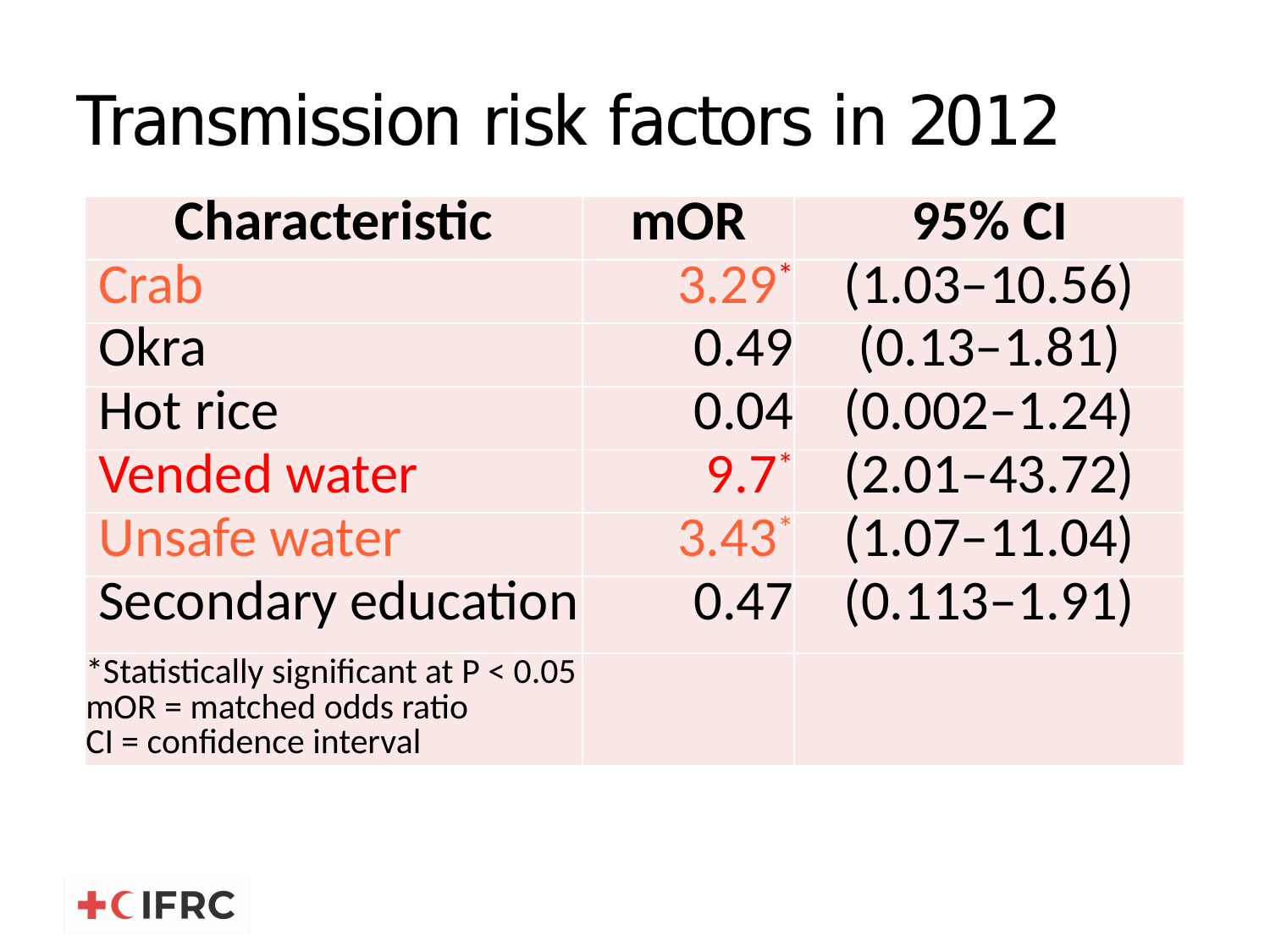

# Transmission risk factors in 2012
| Characteristic | mOR | 95% CI |
| --- | --- | --- |
| Crab | 3.29\* | (1.03–10.56) |
| Okra | 0.49 | (0.13–1.81) |
| Hot rice | 0.04 | (0.002–1.24) |
| Vended water | 9.7\* | (2.01–43.72) |
| Unsafe water | 3.43\* | (1.07–11.04) |
| Secondary education | 0.47 | (0.113–1.91) |
| \*Statistically significant at P < 0.05 mOR = matched odds ratio CI = confidence interval |  |  |
| Characteristic | mOR | 95% CI |
| --- | --- | --- |
| Crab | 3.29\* | (1.03–10.56) |
| Okra | 0.49 | (0.13–1.81) |
| Hot rice | 0.04 | (0.002–1.24) |
| Vended water | 9.7\* | (2.01–43.72) |
| Unsafe water | 3.43\* | (1.07–11.04) |
| Secondary education | 0.47 | (0.113–1.91) |
| \*Statistically significant at P < 0.05 mOR = matched odds ratio CI = confidence interval |  |  |